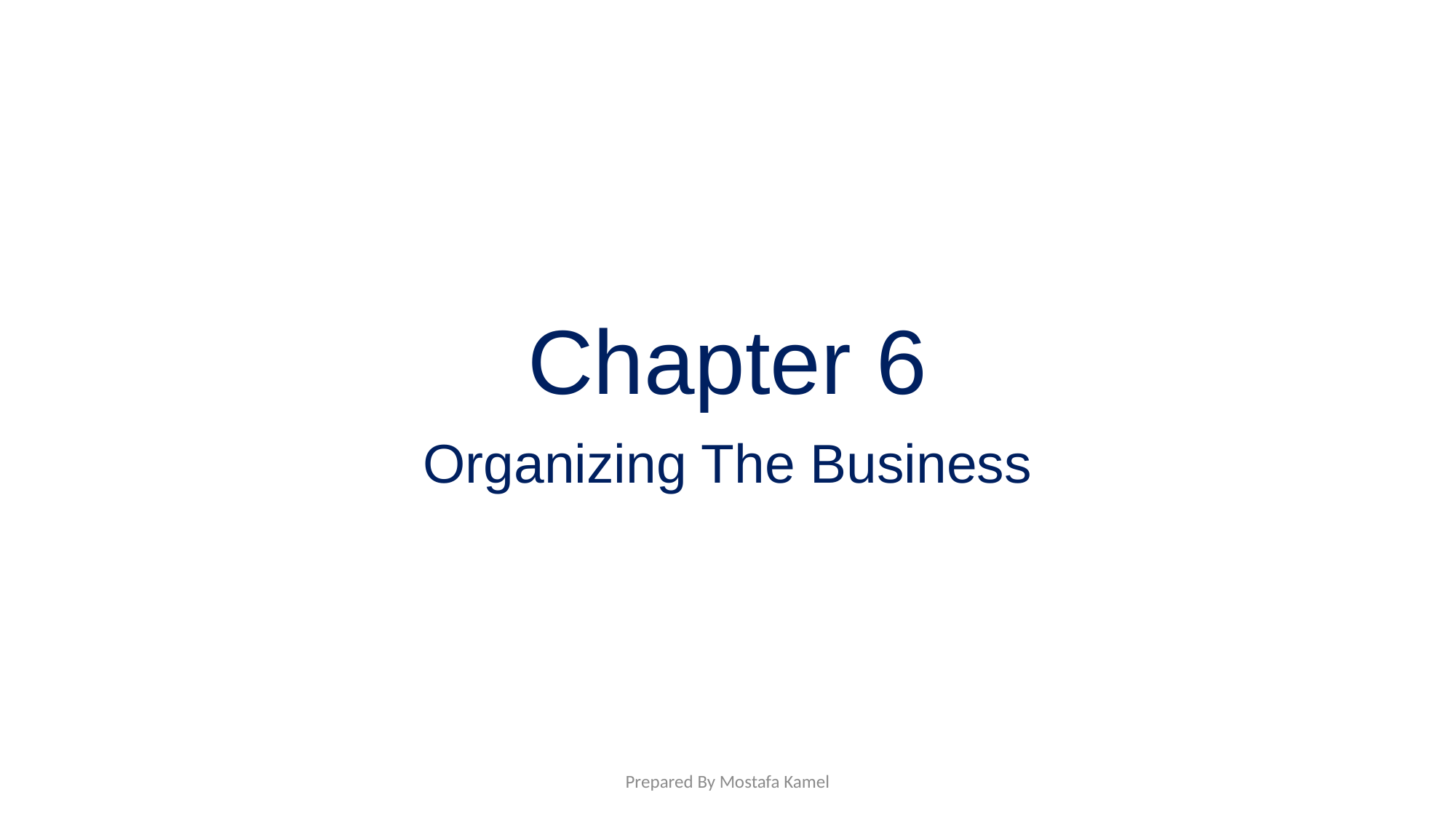

# Chapter 6
Organizing The Business
Prepared By Mostafa Kamel